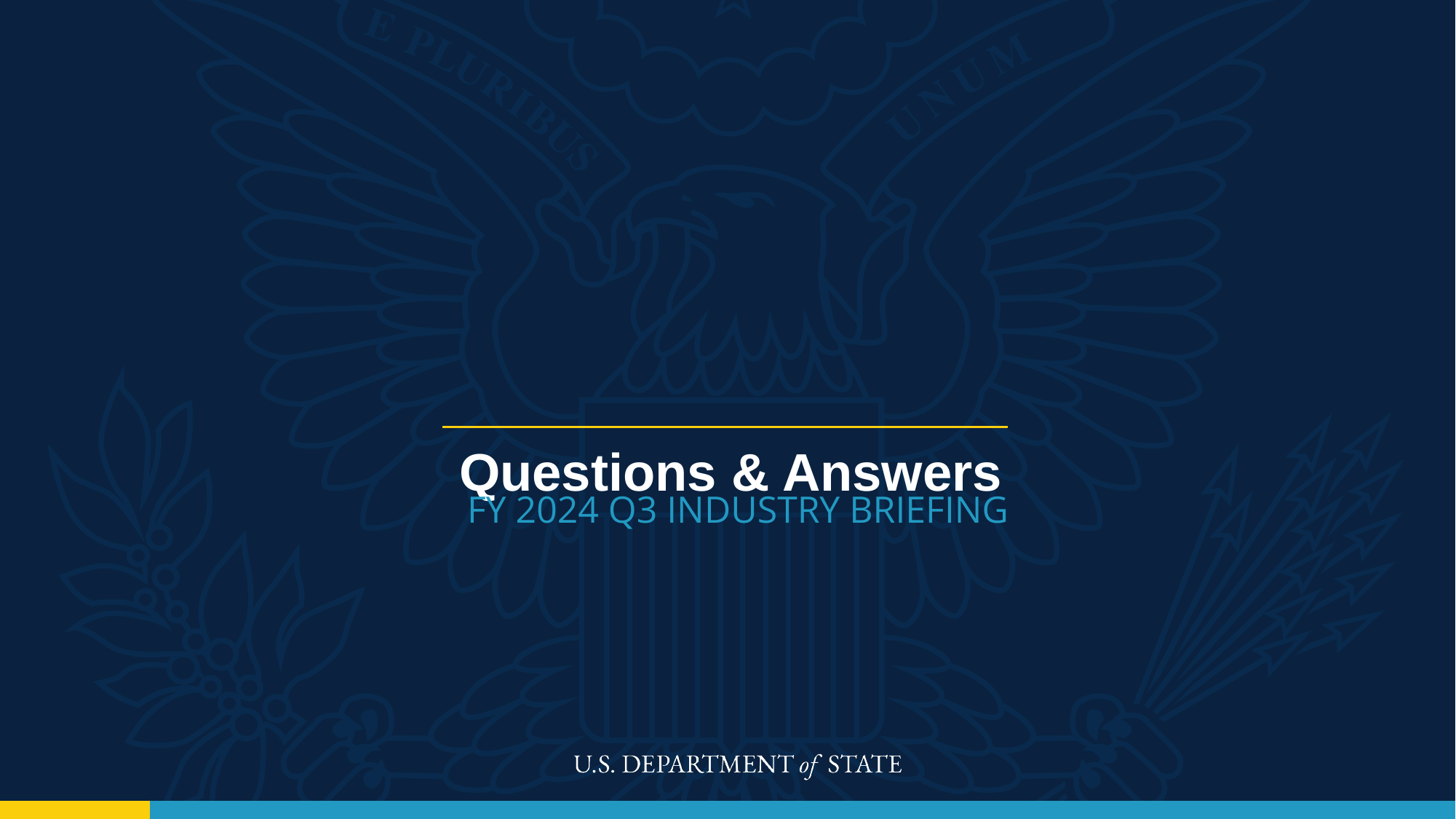

# Questions & Answers
FY 2024 Q3 INDUSTRY BRIEFING